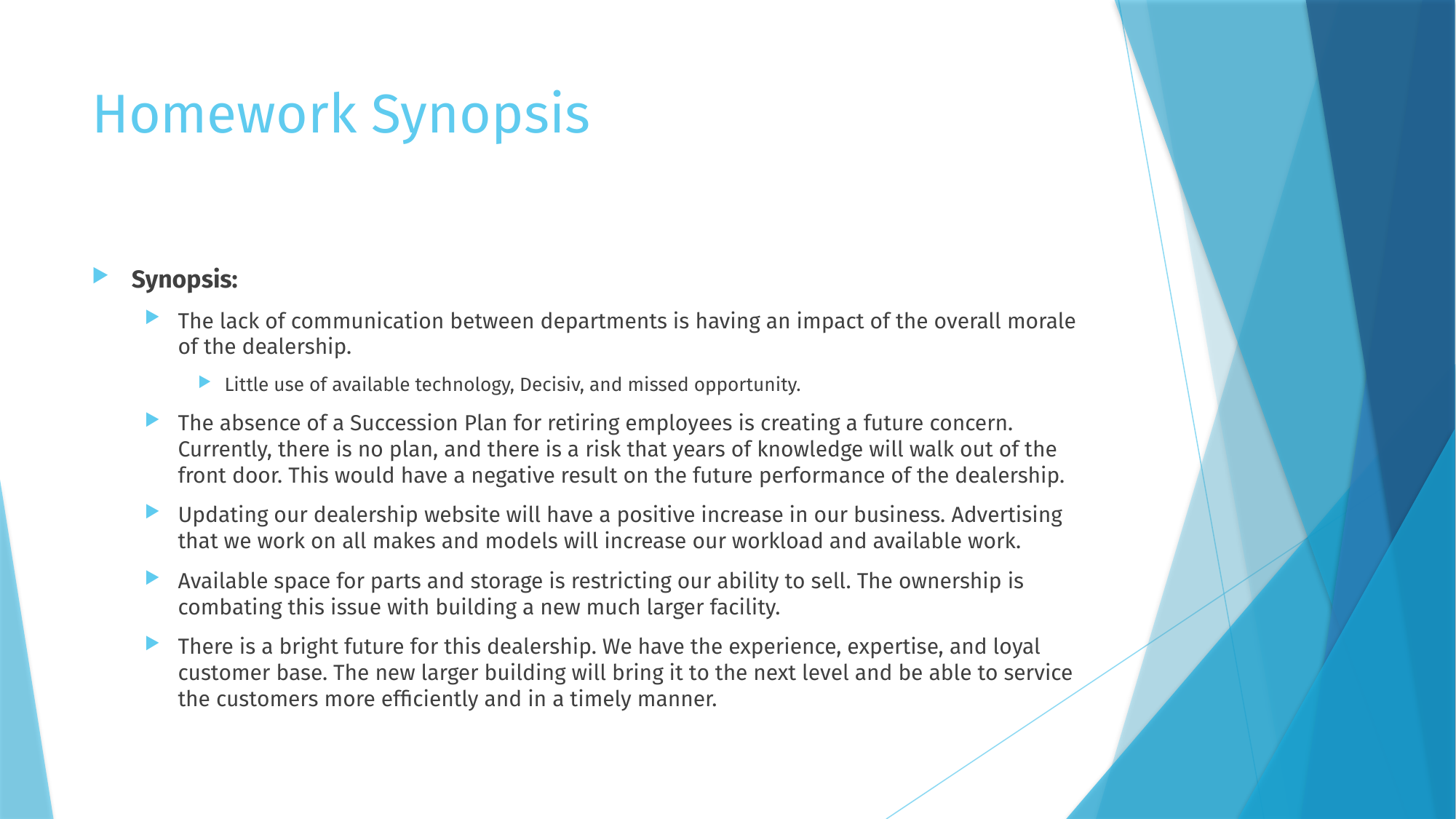

# Homework Synopsis
Synopsis:
The lack of communication between departments is having an impact of the overall morale of the dealership.
Little use of available technology, Decisiv, and missed opportunity.
The absence of a Succession Plan for retiring employees is creating a future concern. Currently, there is no plan, and there is a risk that years of knowledge will walk out of the front door. This would have a negative result on the future performance of the dealership.
Updating our dealership website will have a positive increase in our business. Advertising that we work on all makes and models will increase our workload and available work.
Available space for parts and storage is restricting our ability to sell. The ownership is combating this issue with building a new much larger facility.
There is a bright future for this dealership. We have the experience, expertise, and loyal customer base. The new larger building will bring it to the next level and be able to service the customers more efficiently and in a timely manner.